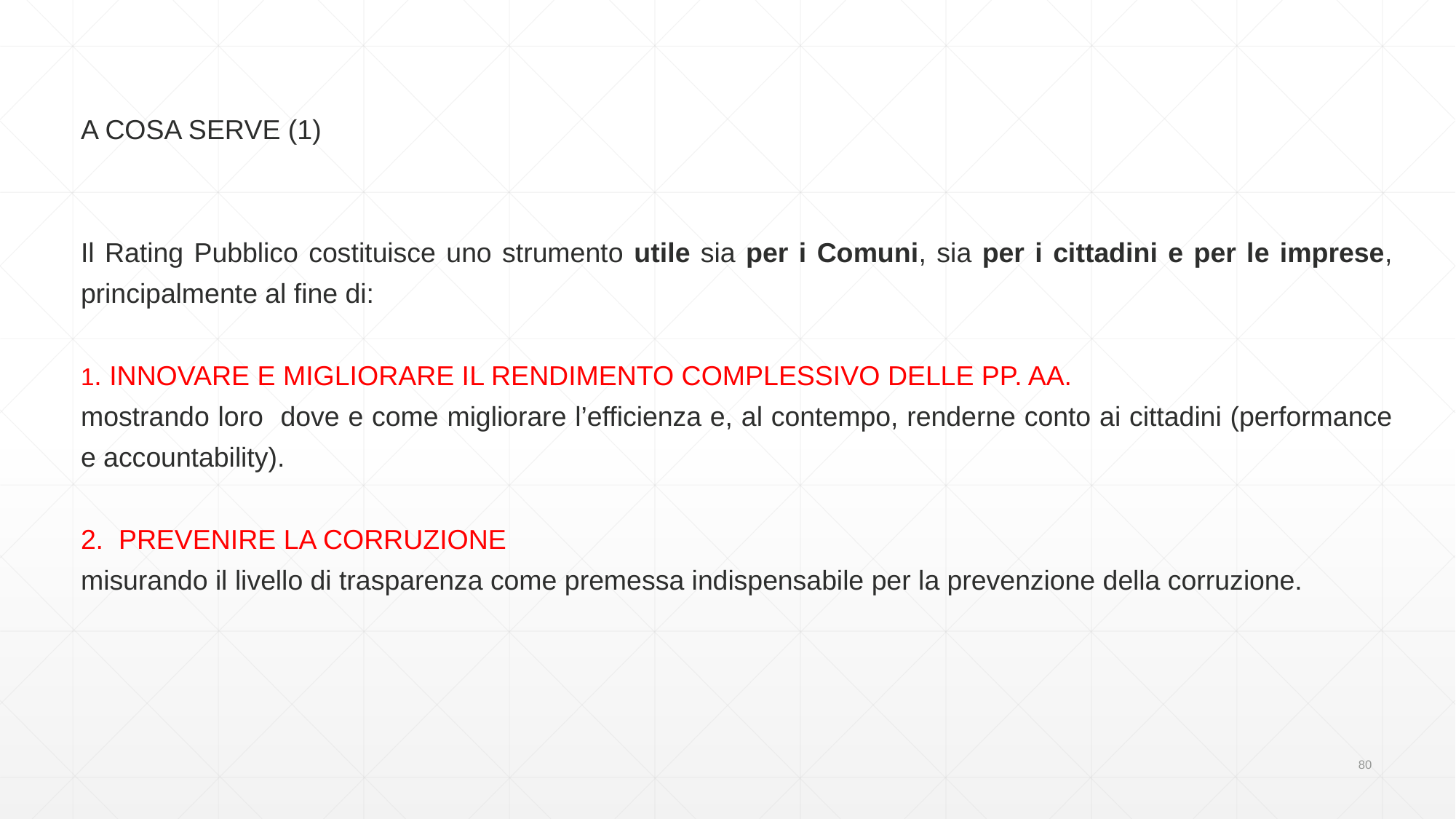

A COSA SERVE (1)

Il Rating Pubblico costituisce uno strumento utile sia per i Comuni, sia per i cittadini e per le imprese, principalmente al fine di:

1. Innovare e migliorare il rendimento complessivo delle pp. aa.
mostrando loro  dove e come migliorare l’efficienza e, al contempo, renderne conto ai cittadini (performance e accountability).

2.  Prevenire la corruzione
misurando il livello di trasparenza come premessa indispensabile per la prevenzione della corruzione.

80